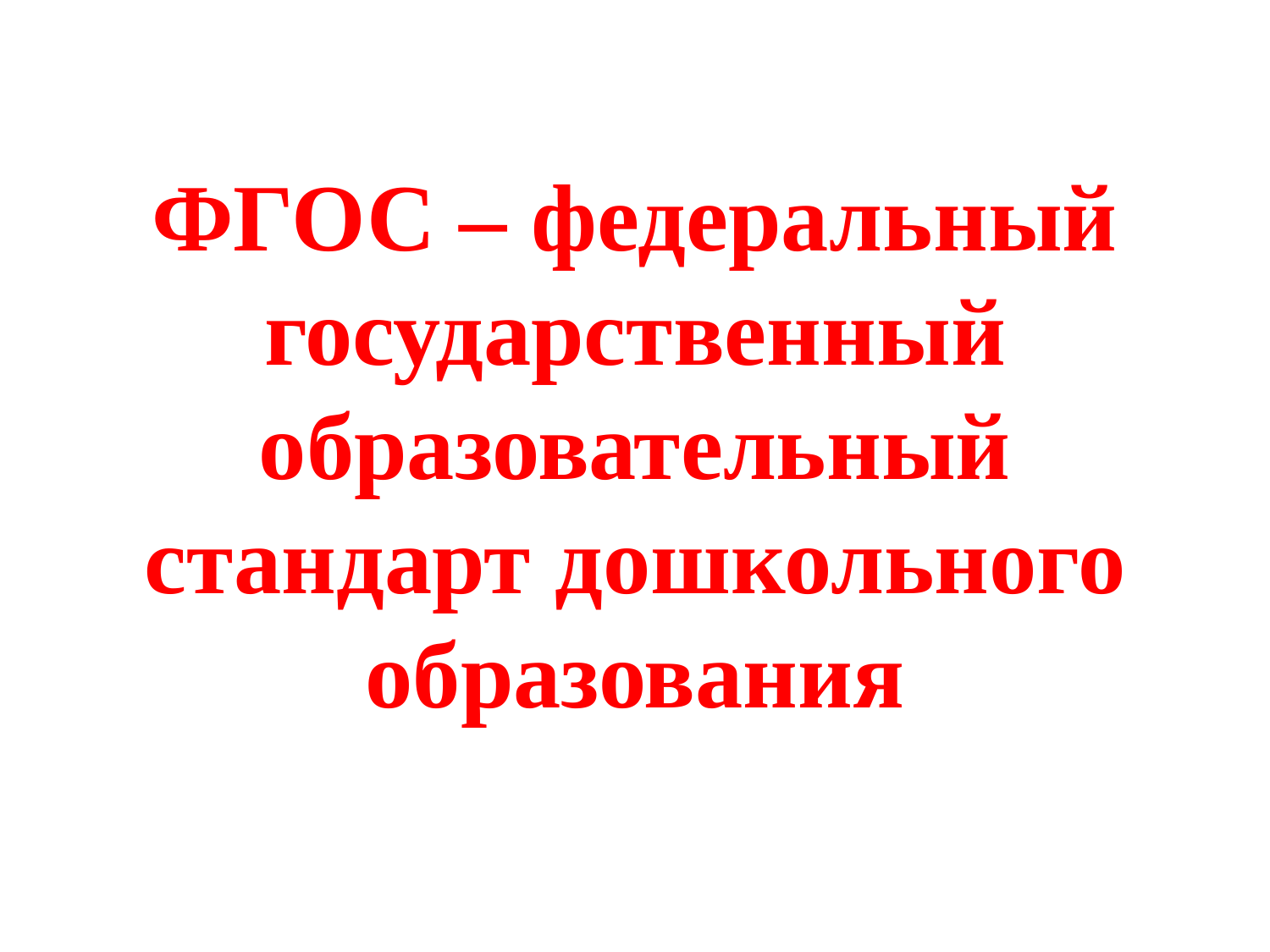

# ФГОС – федеральный государственный образовательный стандарт дошкольного образования